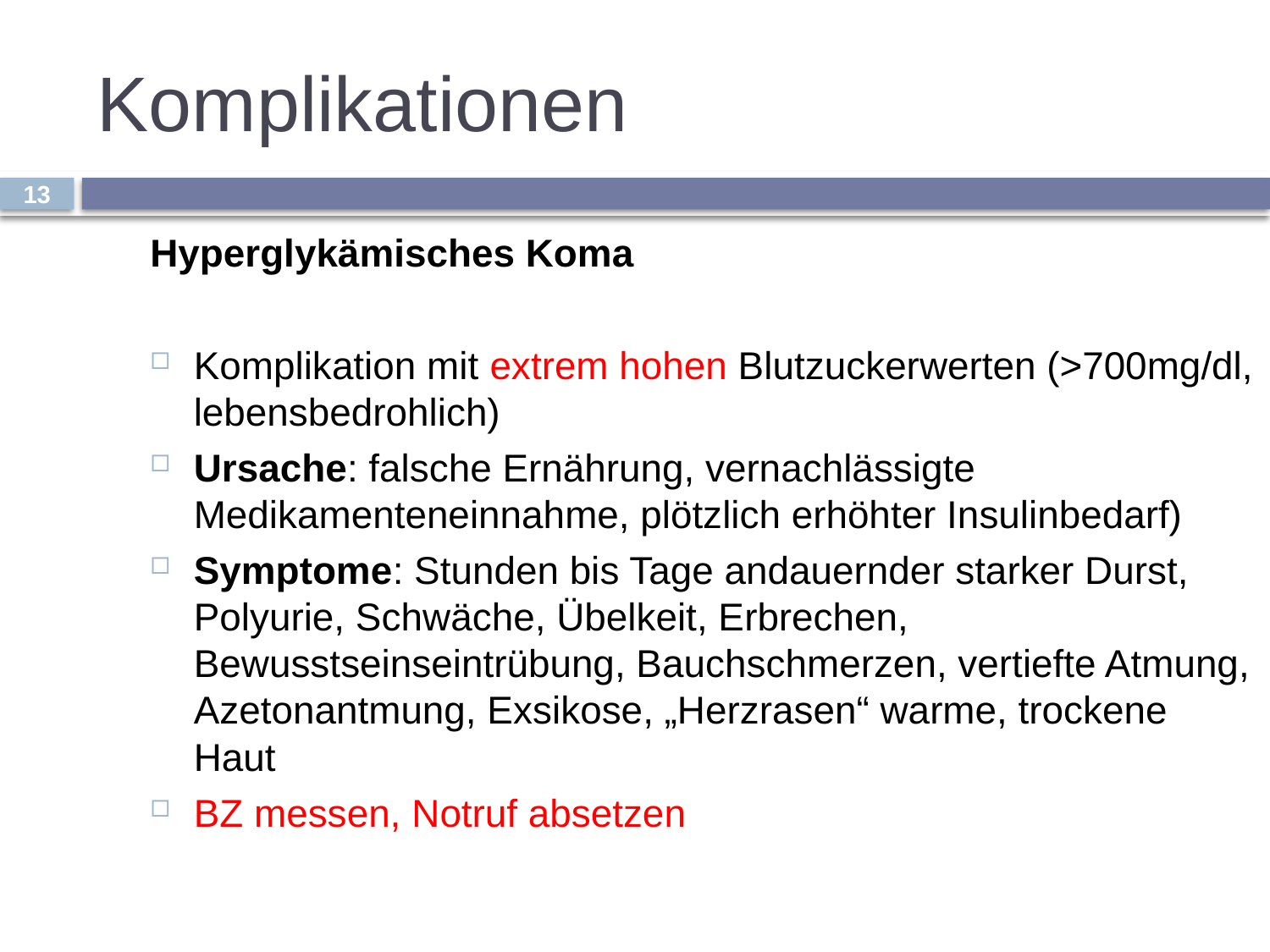

# Komplikationen
13
Hyperglykämisches Koma

Komplikation mit extrem hohen Blutzuckerwerten (>700mg/dl, lebensbedrohlich)
Ursache: falsche Ernährung, vernachlässigte Medikamenteneinnahme, plötzlich erhöhter Insulinbedarf)
Symptome: Stunden bis Tage andauernder starker Durst, Polyurie, Schwäche, Übelkeit, Erbrechen, Bewusstseinseintrübung, Bauchschmerzen, vertiefte Atmung, Azetonantmung, Exsikose, „Herzrasen“ warme, trockene Haut
BZ messen, Notruf absetzen